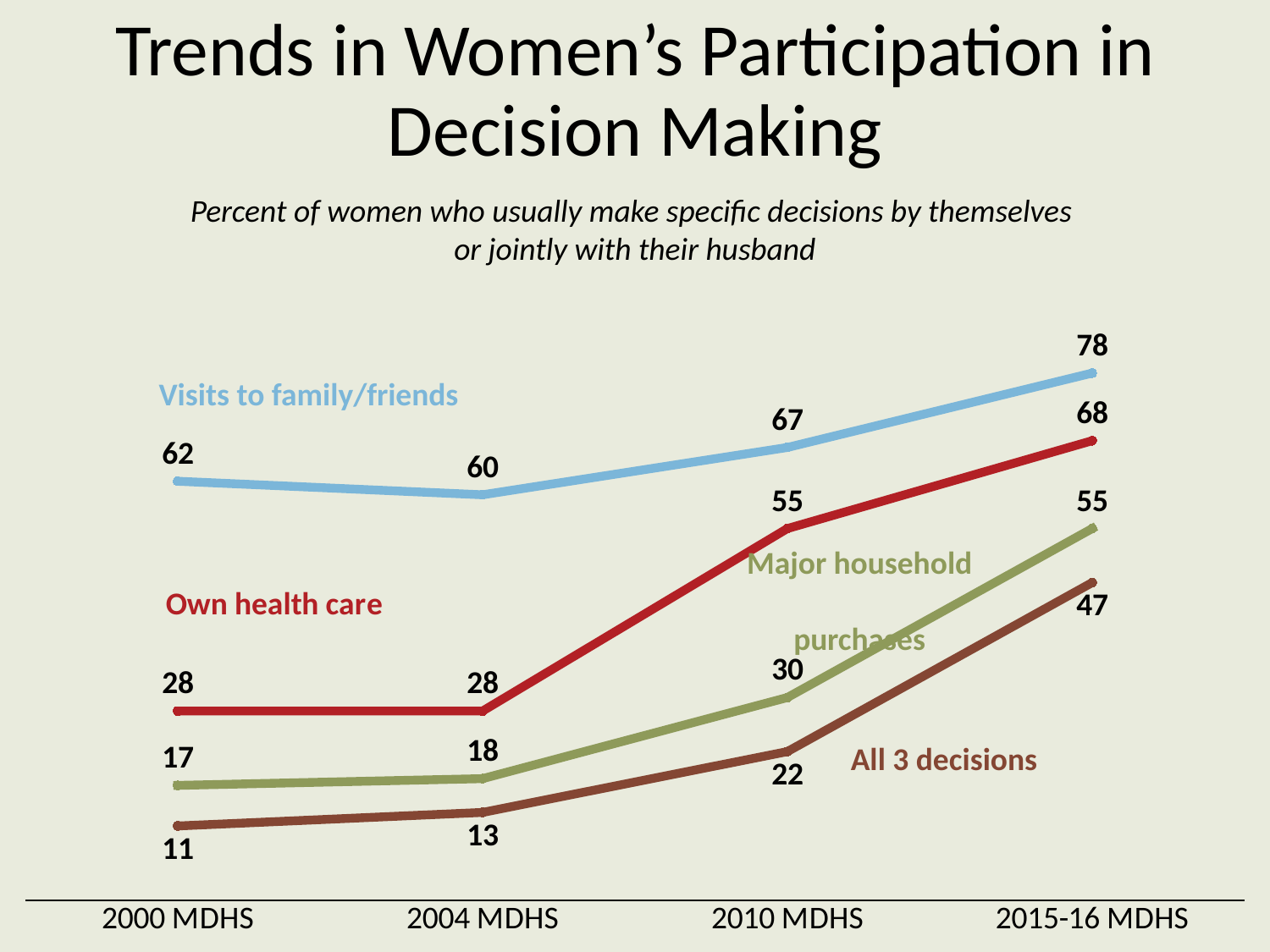

# Trends in Women’s Participation in Decision Making
Percent of women who usually make specific decisions by themselves
or jointly with their husband

### Chart

| Category | Own health care | Major household purchases | Visits to family/friends | All 3 decisions |
|---|---|---|---|---|
| 2000 MDHS | 28.0 | 17.0 | 62.0 | 11.0 |
| 2004 MDHS | 28.0 | 18.0 | 60.0 | 13.0 |
| 2010 MDHS | 55.0 | 30.0 | 67.0 | 22.0 |
| 2015-16 MDHS | 68.0 | 55.0 | 78.0 | 47.0 |
Visits to family/friends
Major household
purchases
All 3 decisions